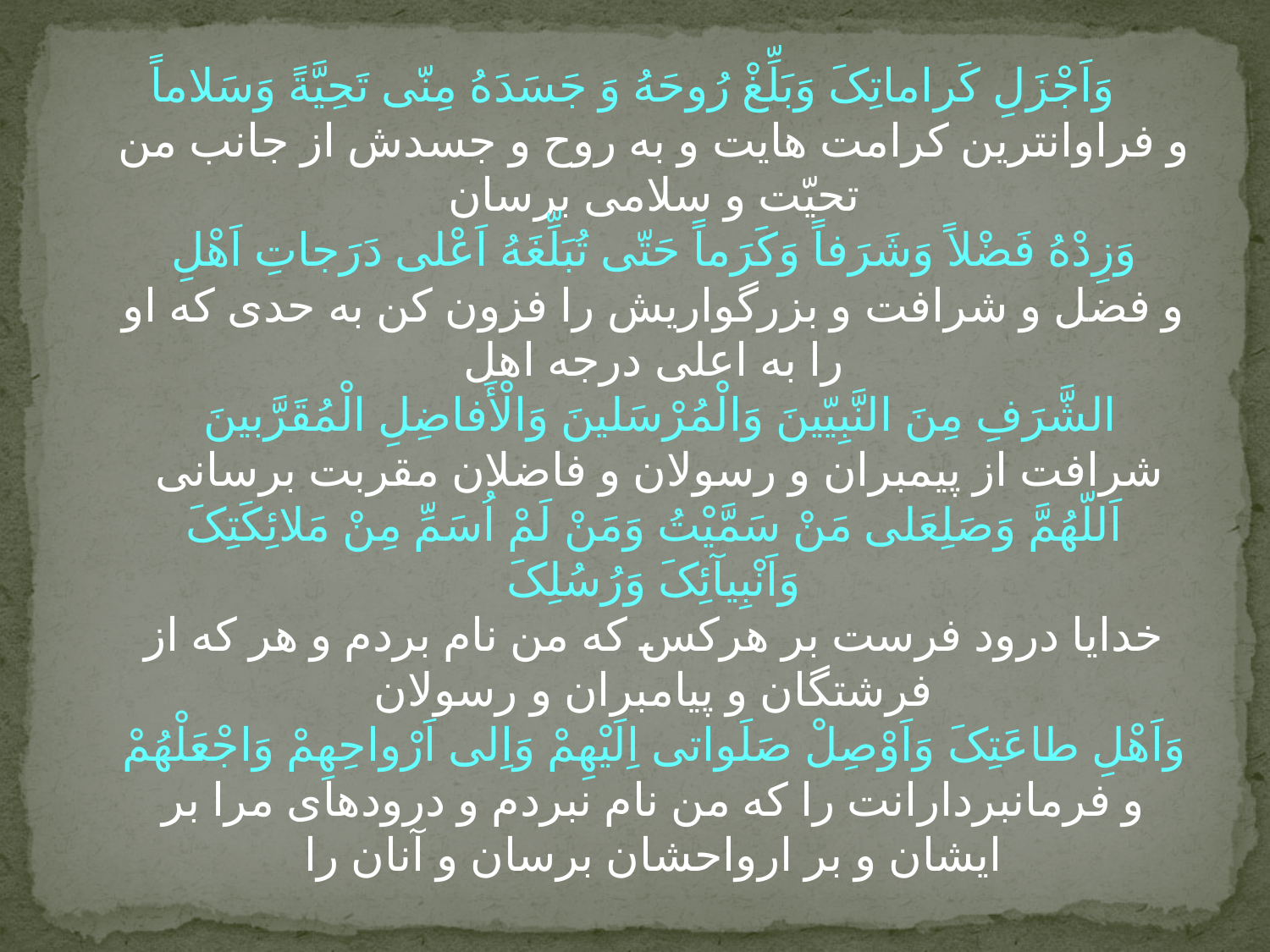

وَاَجْزَلِ کَراماتِکَ وَبَلِّغْ رُوحَهُ وَ جَسَدَهُ مِنّى‏ تَحِیَّةً وَسَلاماً
و فراوانترین کرامت هایت و به روح و جسدش از جانب من تحیّت و سلامى برسان‏
وَزِدْهُ فَضْلاً وَشَرَفاً وَکَرَماً حَتّى‏ تُبَلِّغَهُ اَعْلى‏ دَرَجاتِ اَهْلِ‏
و فضل و شرافت و بزرگواریش را فزون کن به حدى که او را به اعلى درجه اهل‏
الشَّرَفِ مِنَ النَّبِیّینَ وَالْمُرْسَلینَ وَالْأَفاضِلِ الْمُقَرَّبینَ
شرافت از پیمبران و رسولان و فاضلان مقربت برسانى
اَللّهُمَّ وَصَلِ‏عَلى‏ مَنْ سَمَّیْتُ وَمَنْ لَمْ اُسَمِّ مِنْ مَلائِکَتِکَ وَاَنْبِیآئِکَ وَرُسُلِکَ‏
خدایا درود فرست ‏بر هرکس که من نام بردم و هر که از فرشتگان و پیامبران و رسولان‏
وَاَهْلِ طاعَتِکَ وَاَوْصِلْ صَلَواتى‏ اِلَیْهِمْ وَاِلى‏ اَرْواحِهِمْ وَاجْعَلْهُمْ‏
و فرمانبردارانت را که من نام نبردم و درودهاى مرا بر ایشان و بر ارواحشان برسان و آنان ‏را
#